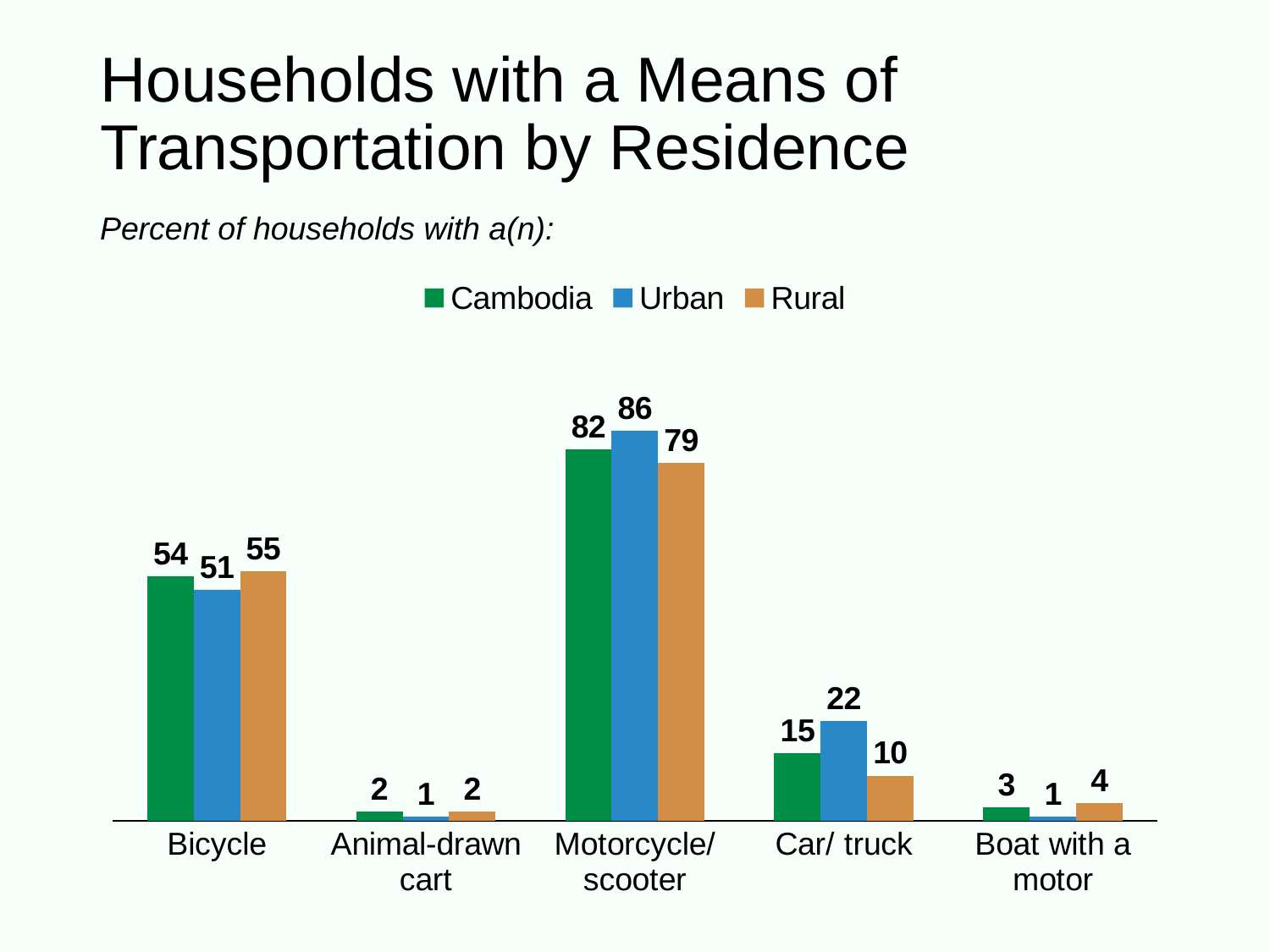

# Households with a Means of Transportation by Residence
Percent of households with a(n):

### Chart

| Category | Cambodia | Urban | Rural |
|---|---|---|---|
| Bicycle | 54.0 | 51.0 | 55.0 |
| Animal-drawn cart | 2.0 | 1.0 | 2.0 |
| Motorcycle/ scooter | 82.0 | 86.0 | 79.0 |
| Car/ truck | 15.0 | 22.0 | 10.0 |
| Boat with a motor | 3.0 | 1.0 | 4.0 |